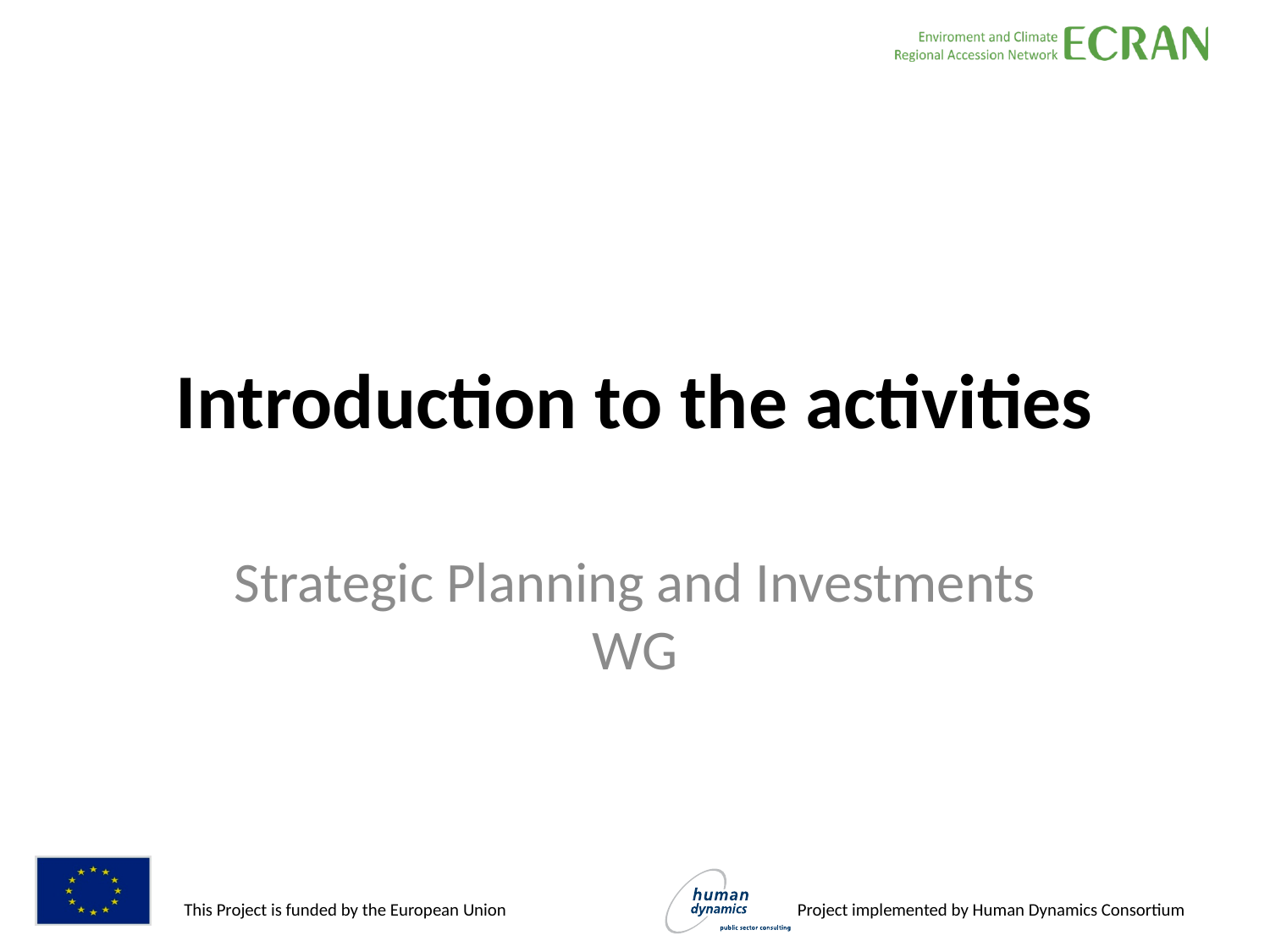

# Introduction to the activities
Strategic Planning and Investments WG